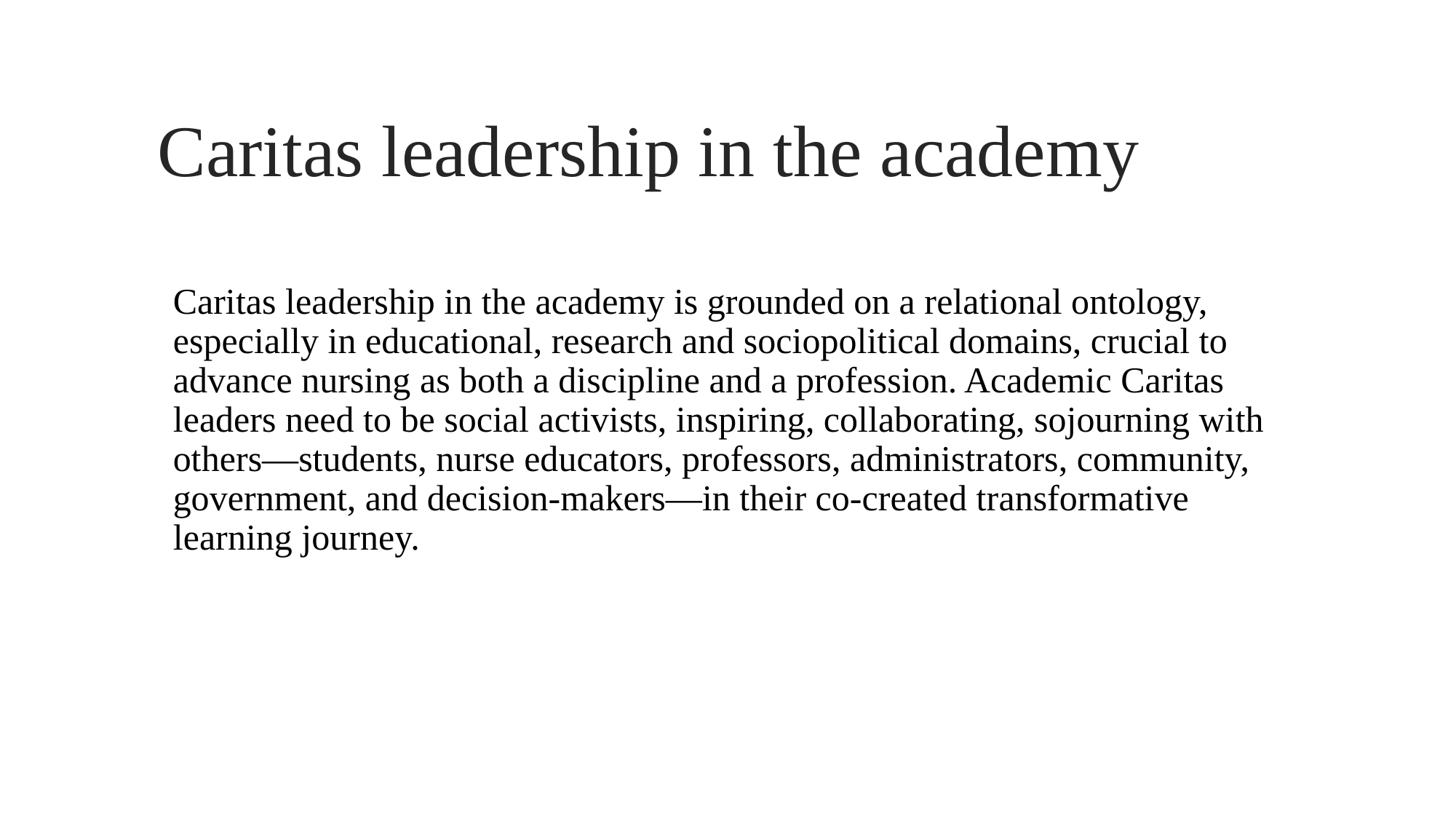

# Caritas leadership in the academy
Caritas leadership in the academy is grounded on a relational ontology, especially in educational, research and sociopolitical domains, crucial to advance nursing as both a discipline and a profession. Academic Caritas leaders need to be social activists, inspiring, collaborating, sojourning with others—students, nurse educators, professors, administrators, community, government, and decision-makers—in their co-created transformative learning journey.